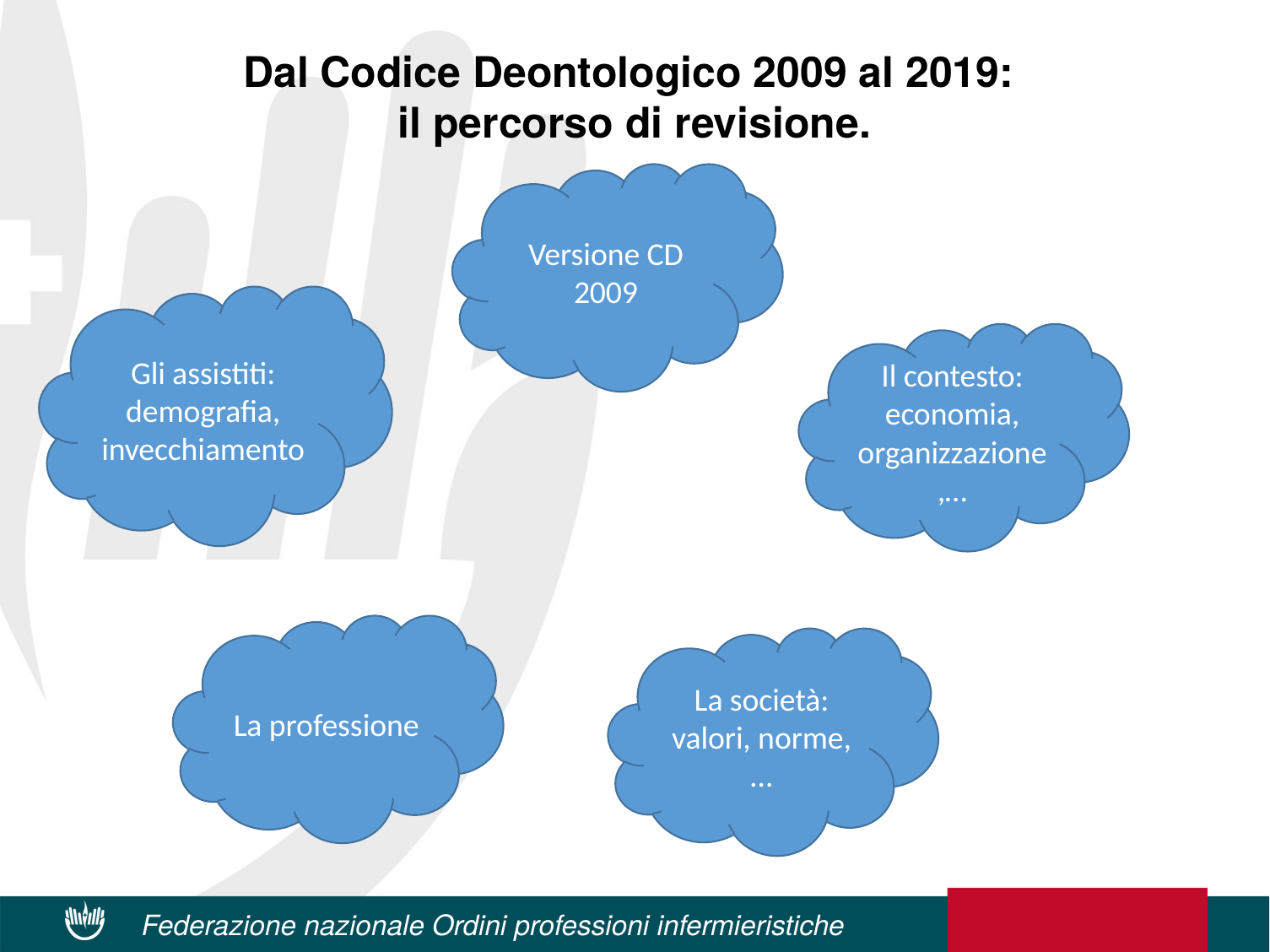

Dal Codice Deontologico 2009 al 2019:
il percorso di revisione.
Versione CD 2009
Gli assistiti: demografia, invecchiamento
Il contesto: economia, organizzazione,…
La professione
La società: valori, norme, …
Federazione nazionale Ordini professioni infermieristiche